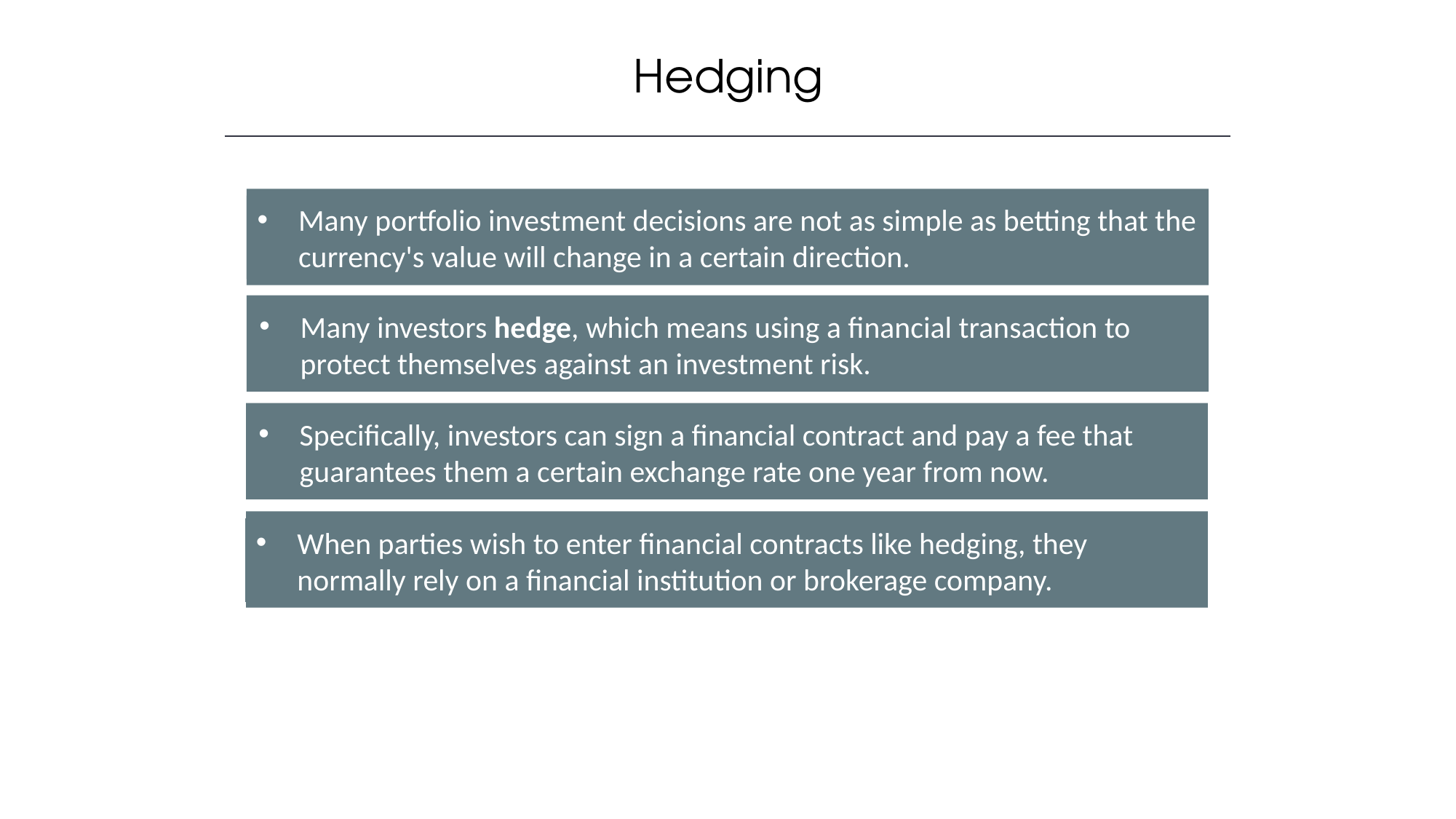

Hedging

Many portfolio investment decisions are not as simple as betting that the currency's value will change in a certain direction.

Many investors hedge, which means using a financial transaction to protect themselves against an investment risk.

Specifically, investors can sign a financial contract and pay a fee that guarantees them a certain exchange rate one year from now.

When parties wish to enter financial contracts like hedging, they normally rely on a financial institution or brokerage company.